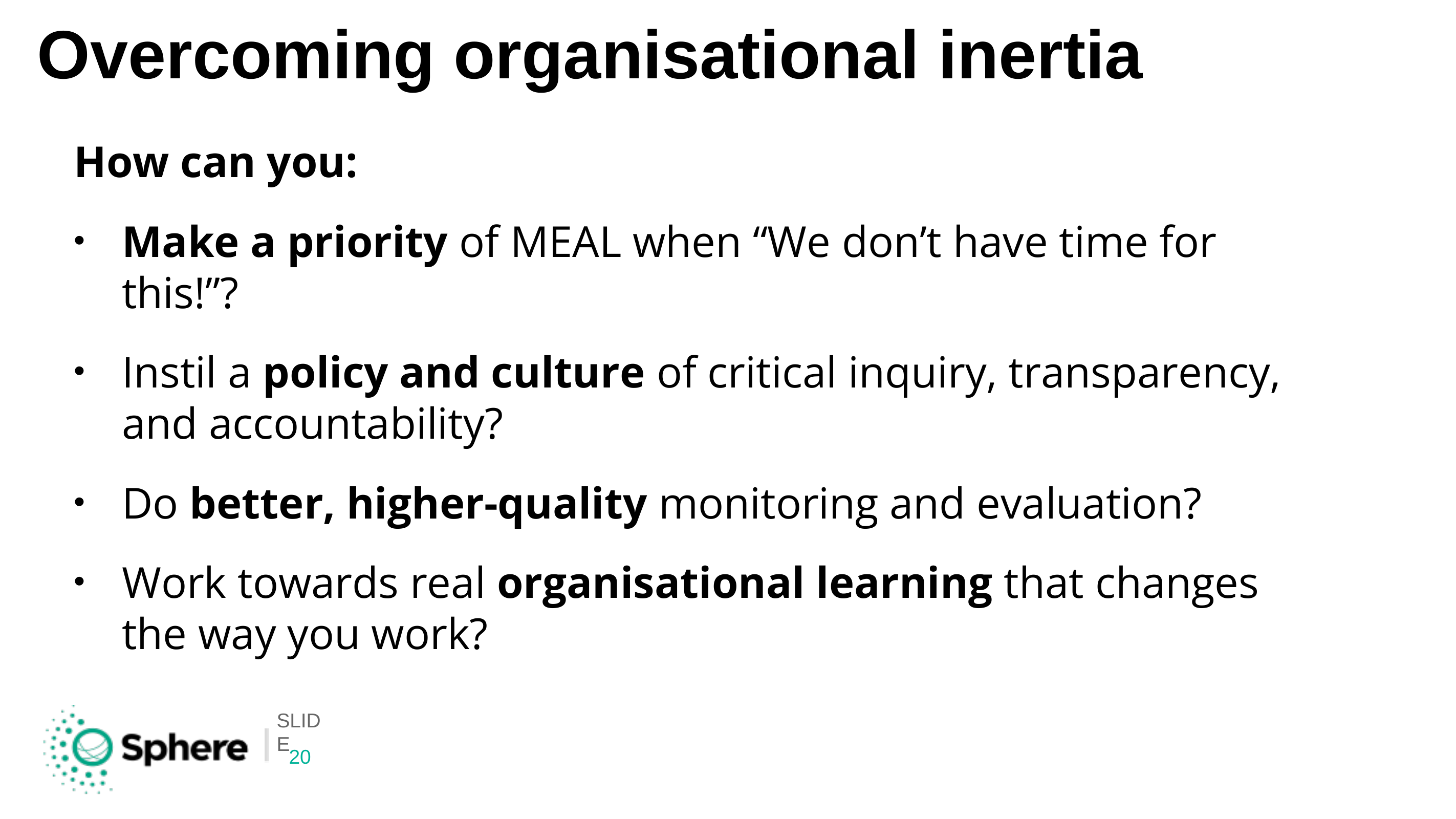

# Overcoming organisational inertia
How can you:
Make a priority of MEAL when “We don’t have time for this!”?
Instil a policy and culture of critical inquiry, transparency, and accountability?
Do better, higher-quality monitoring and evaluation?
Work towards real organisational learning that changes the way you work?
20